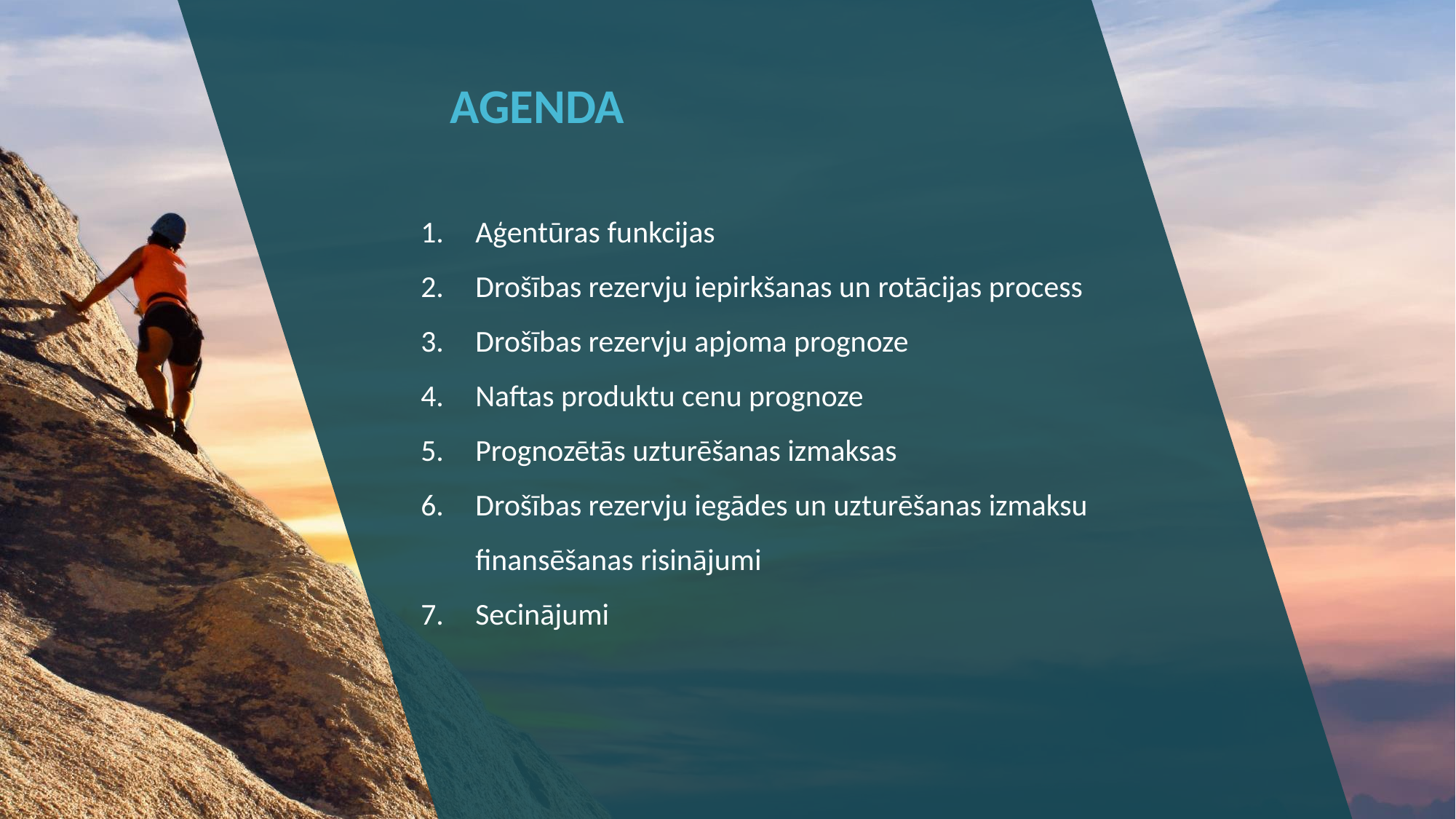

Aģentūras funkcijas
Drošības rezervju iepirkšanas un rotācijas process
Drošības rezervju apjoma prognoze
Naftas produktu cenu prognoze
Prognozētās uzturēšanas izmaksas
Drošības rezervju iegādes un uzturēšanas izmaksu finansēšanas risinājumi
Secinājumi